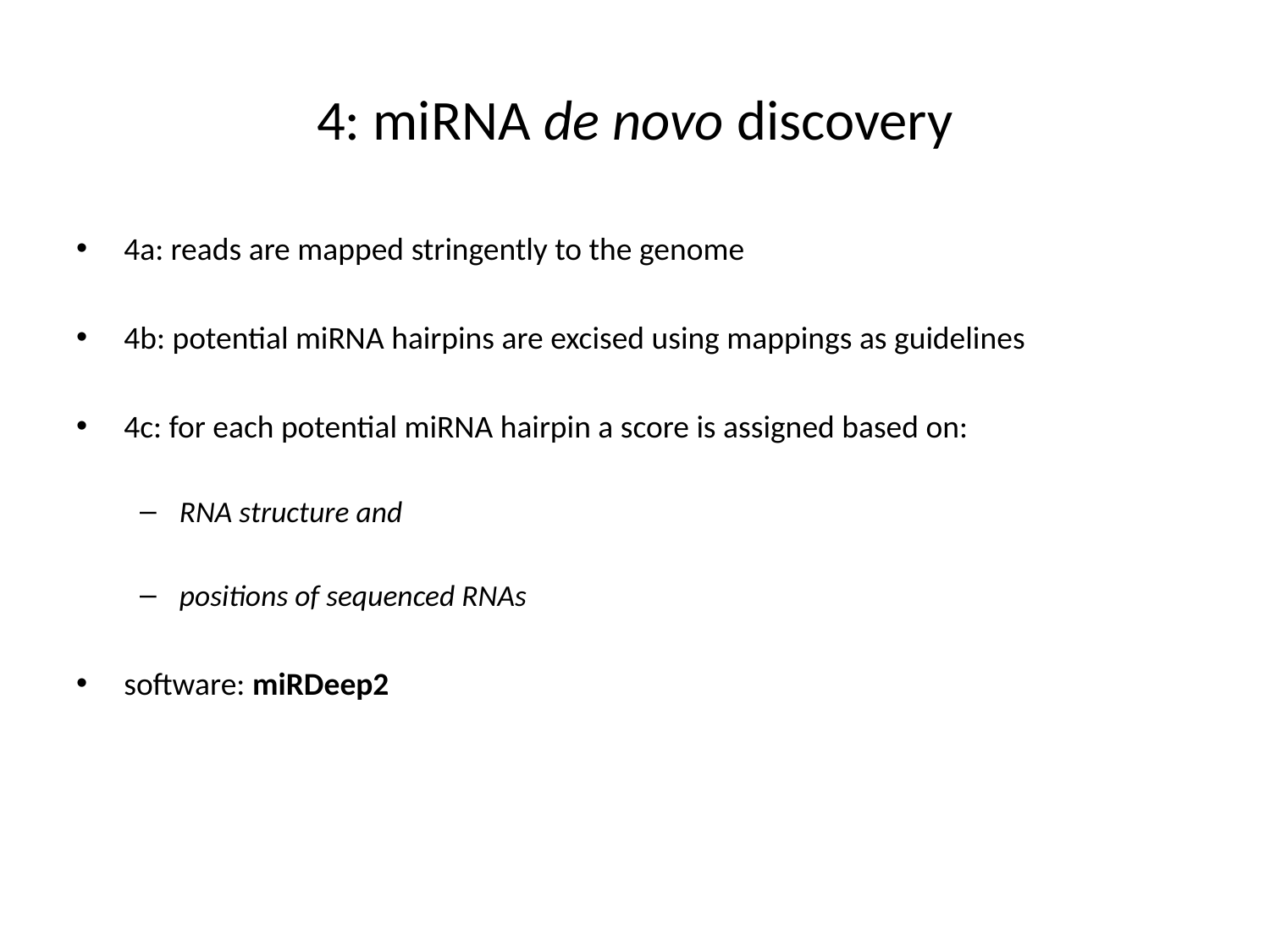

# 4: miRNA de novo discovery
4a: reads are mapped stringently to the genome

4b: potential miRNA hairpins are excised using mappings as guidelines

4c: for each potential miRNA hairpin a score is assigned based on:

RNA structure and

positions of sequenced RNAs

software: miRDeep2